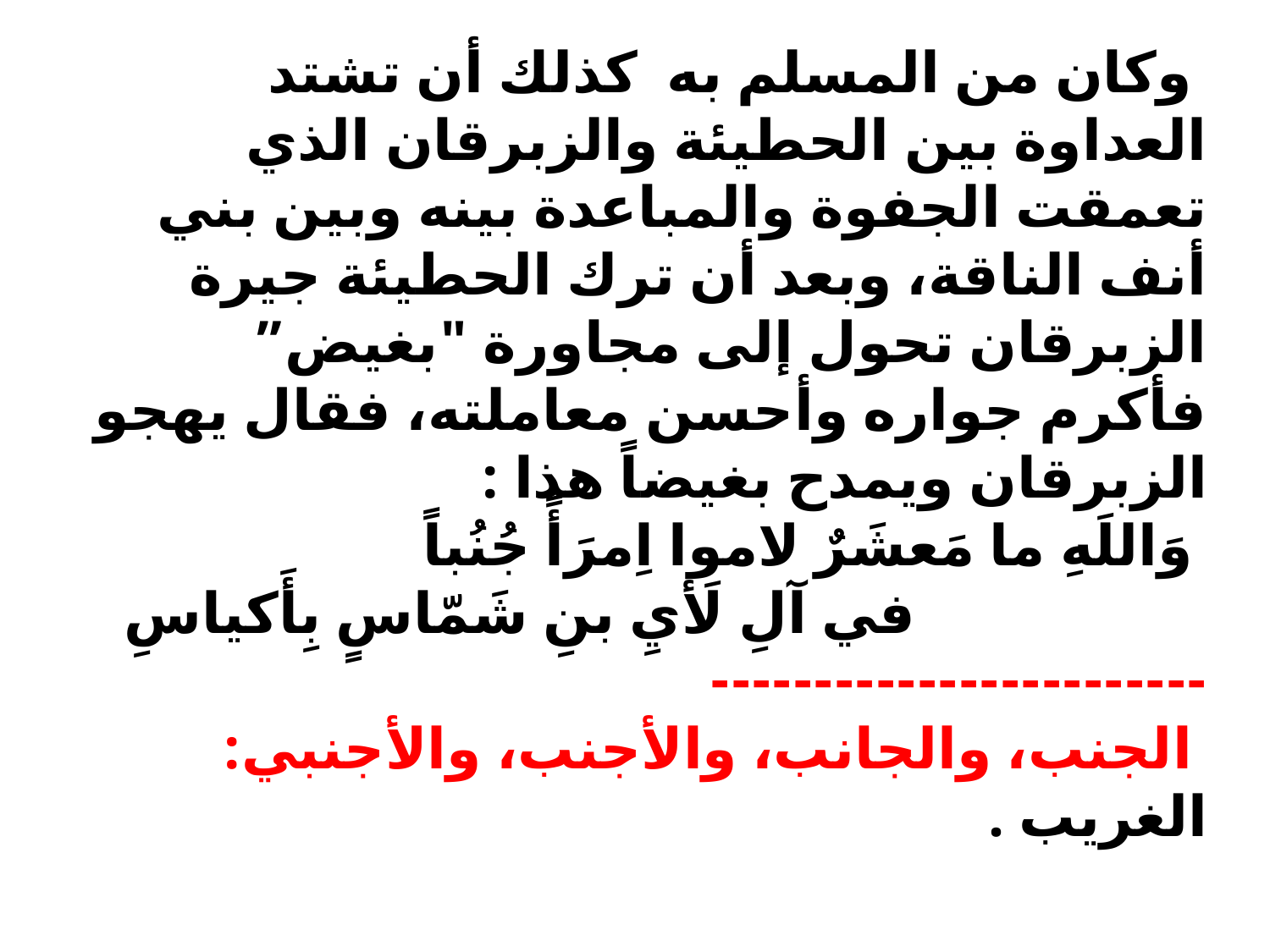

وكان من المسلم به  كذلك أن تشتد العداوة بين الحطيئة والزبرقان الذي تعمقت الجفوة والمباعدة بينه وبين بني أنف الناقة، وبعد أن ترك الحطيئة جيرة الزبرقان تحول إلى مجاورة "بغيض”  فأكرم جواره وأحسن معاملته، فقال يهجو الزبرقان ويمدح بغيضاً هذا :
 وَاللَهِ ما مَعشَرٌ لاموا اِمرَأً جُنُباً
                    في آلِ لَأيِ بنِ شَمّاسٍ بِأَكياسِ
------------------------
 الجنب، والجانب، والأجنب، والأجنبي: الغريب .